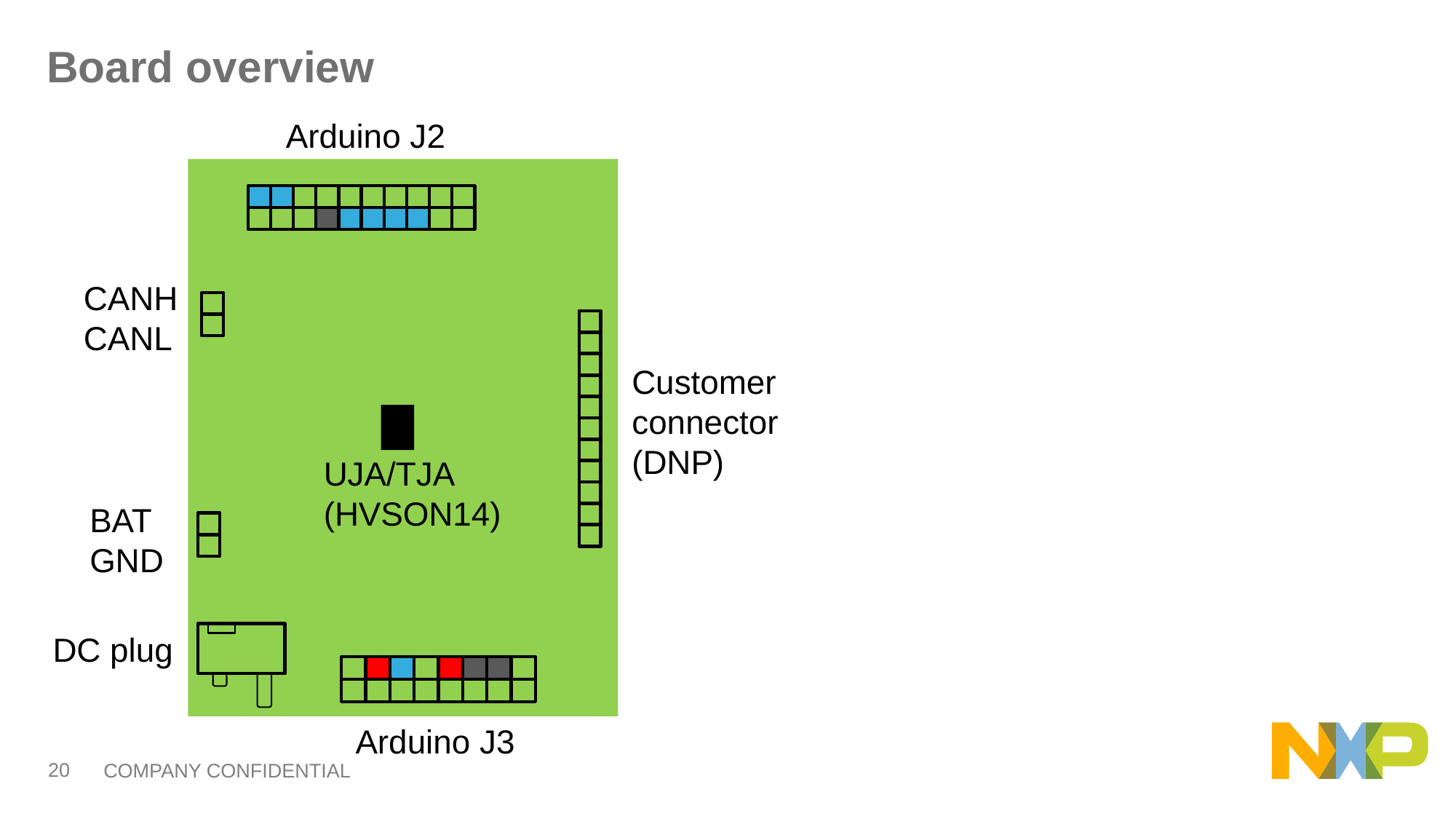

# Board overview
Arduino J2

CANH
CANL

Customer connector (DNP)

UJA/TJA
(HVSON14)
BAT
GND

DC plug

Arduino J3